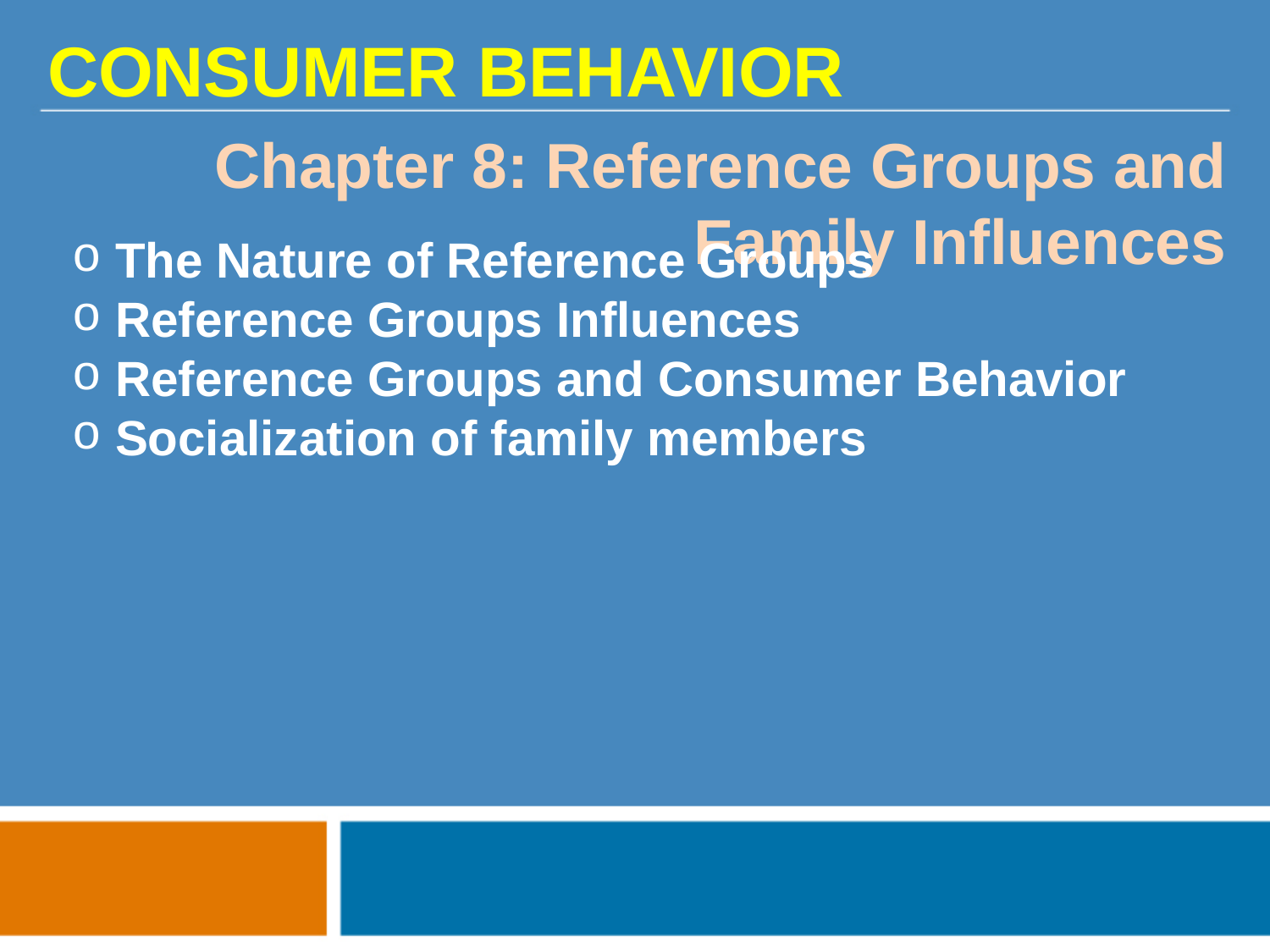

CONSUMER BEHAVIOR
Chapter 8: Reference Groups and Family Influences
 The Nature of Reference Groups
 Reference Groups Influences
 Reference Groups and Consumer Behavior
 Socialization of family members